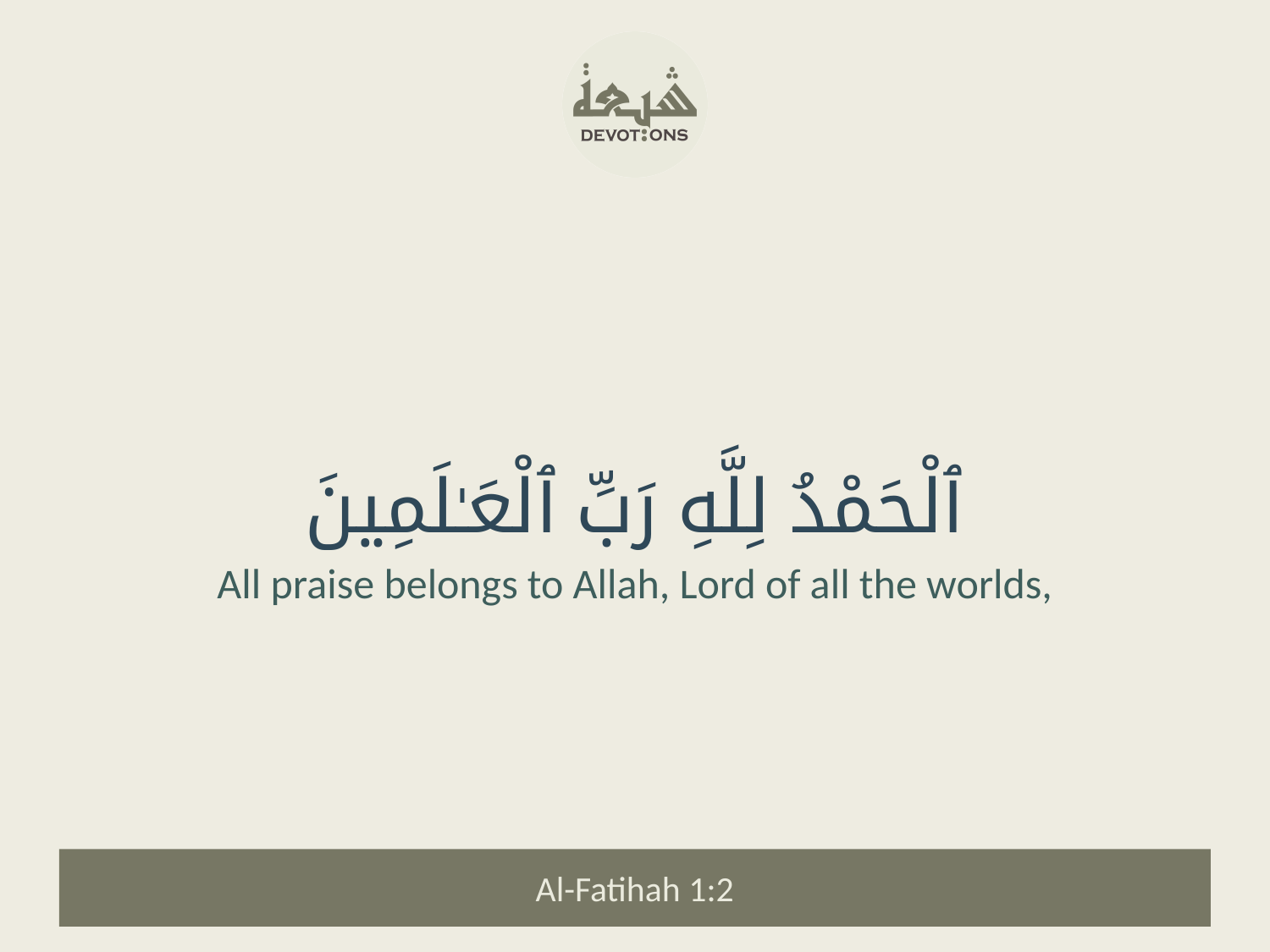

ٱلْحَمْدُ لِلَّهِ رَبِّ ٱلْعَـٰلَمِينَ
All praise belongs to Allah, Lord of all the worlds,
Al-Fatihah 1:2